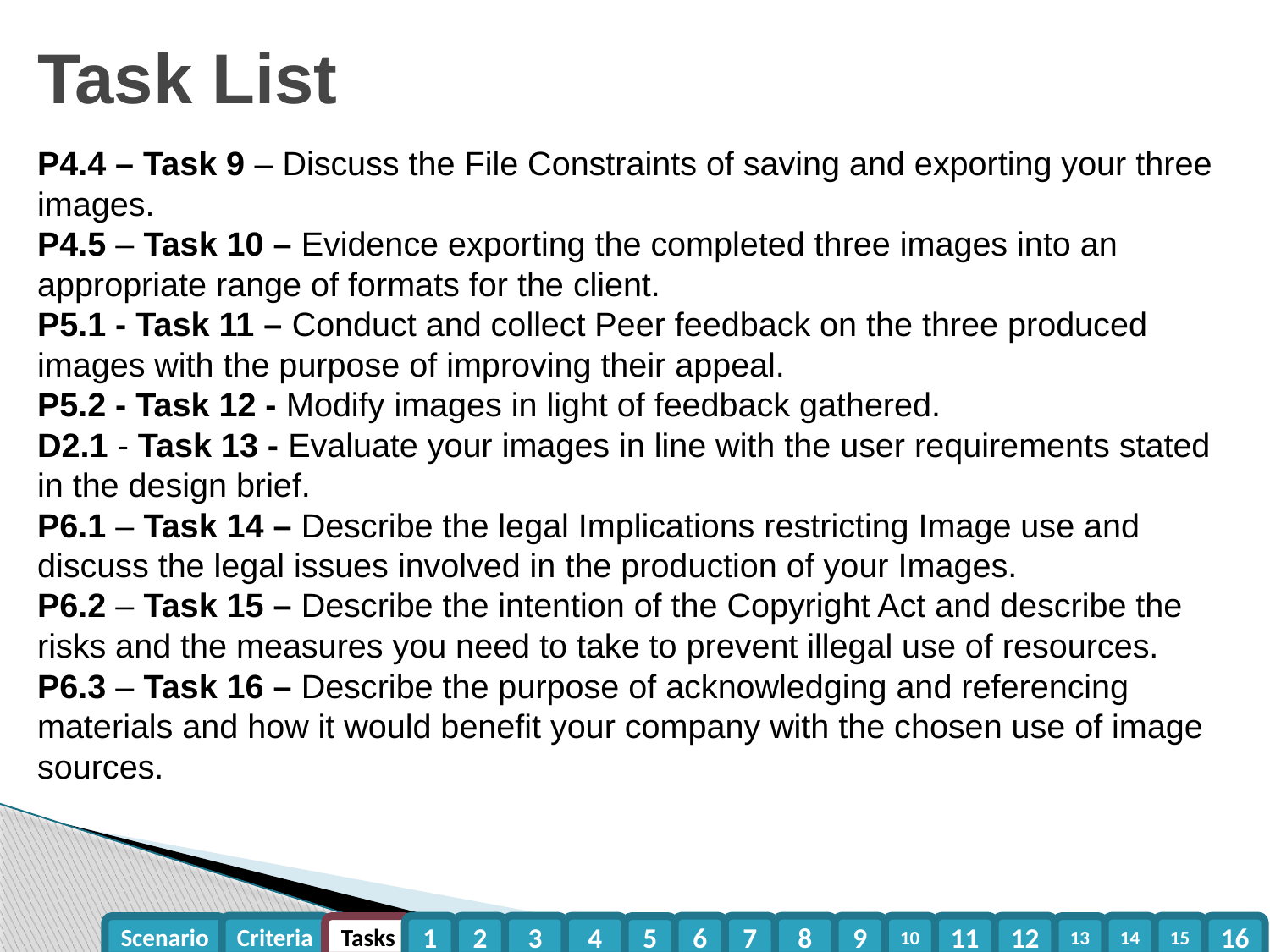

# Task List
P4.4 – Task 9 – Discuss the File Constraints of saving and exporting your three images.
P4.5 – Task 10 – Evidence exporting the completed three images into an appropriate range of formats for the client.
P5.1 - Task 11 – Conduct and collect Peer feedback on the three produced images with the purpose of improving their appeal.
P5.2 - Task 12 - Modify images in light of feedback gathered.
D2.1 - Task 13 - Evaluate your images in line with the user requirements stated in the design brief.
P6.1 – Task 14 – Describe the legal Implications restricting Image use and discuss the legal issues involved in the production of your Images.
P6.2 – Task 15 – Describe the intention of the Copyright Act and describe the risks and the measures you need to take to prevent illegal use of resources.
P6.3 – Task 16 – Describe the purpose of acknowledging and referencing materials and how it would benefit your company with the chosen use of image sources.